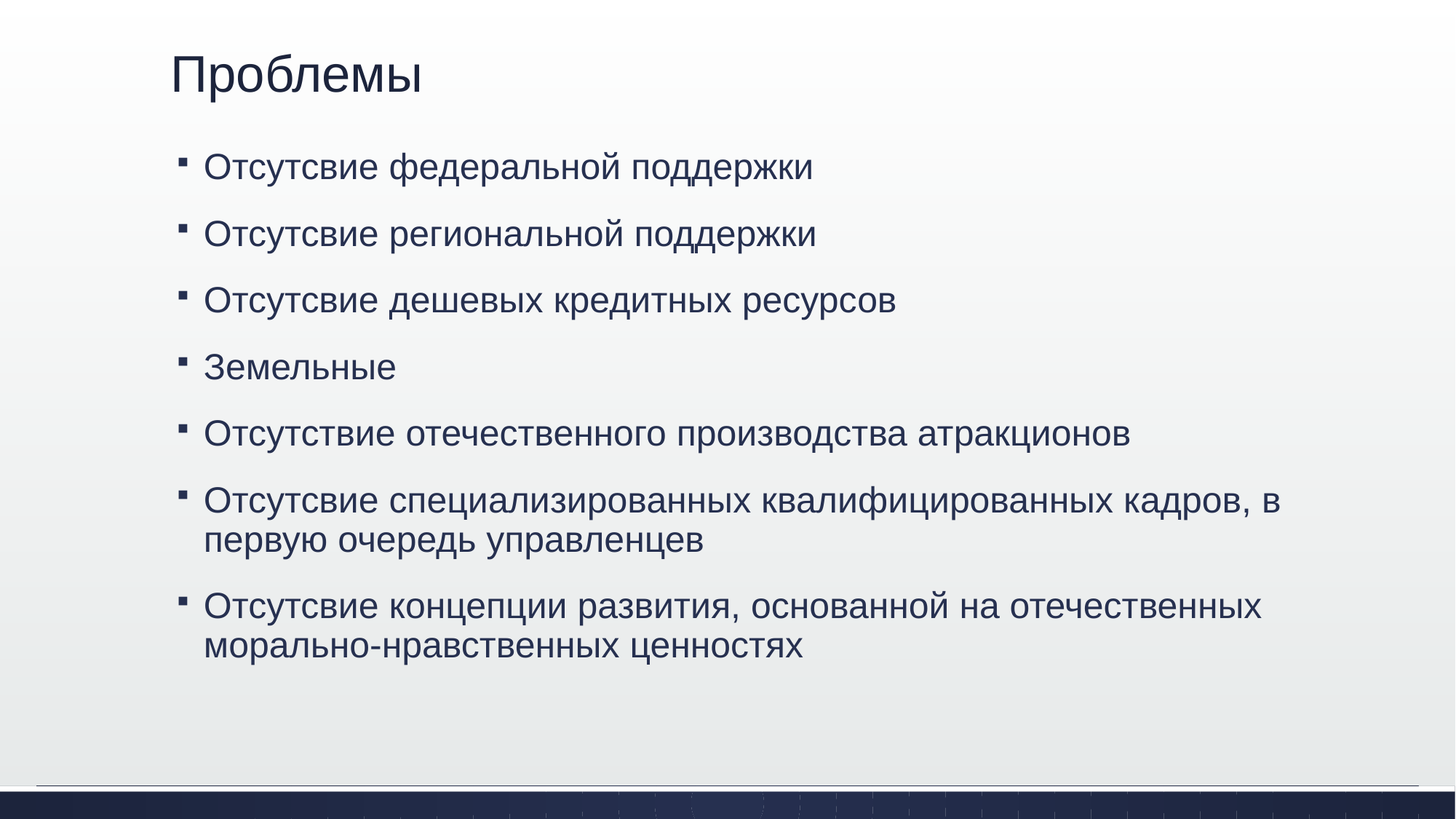

# Проблемы
Отсутсвие федеральной поддержки
Отсутсвие региональной поддержки
Отсутсвие дешевых кредитных ресурсов
Земельные
Отсутствие отечественного производства атракционов
Отсутсвие специализированных квалифицированных кадров, в первую очередь управленцев
Отсутсвие концепции развития, основанной на отечественных морально-нравственных ценностях